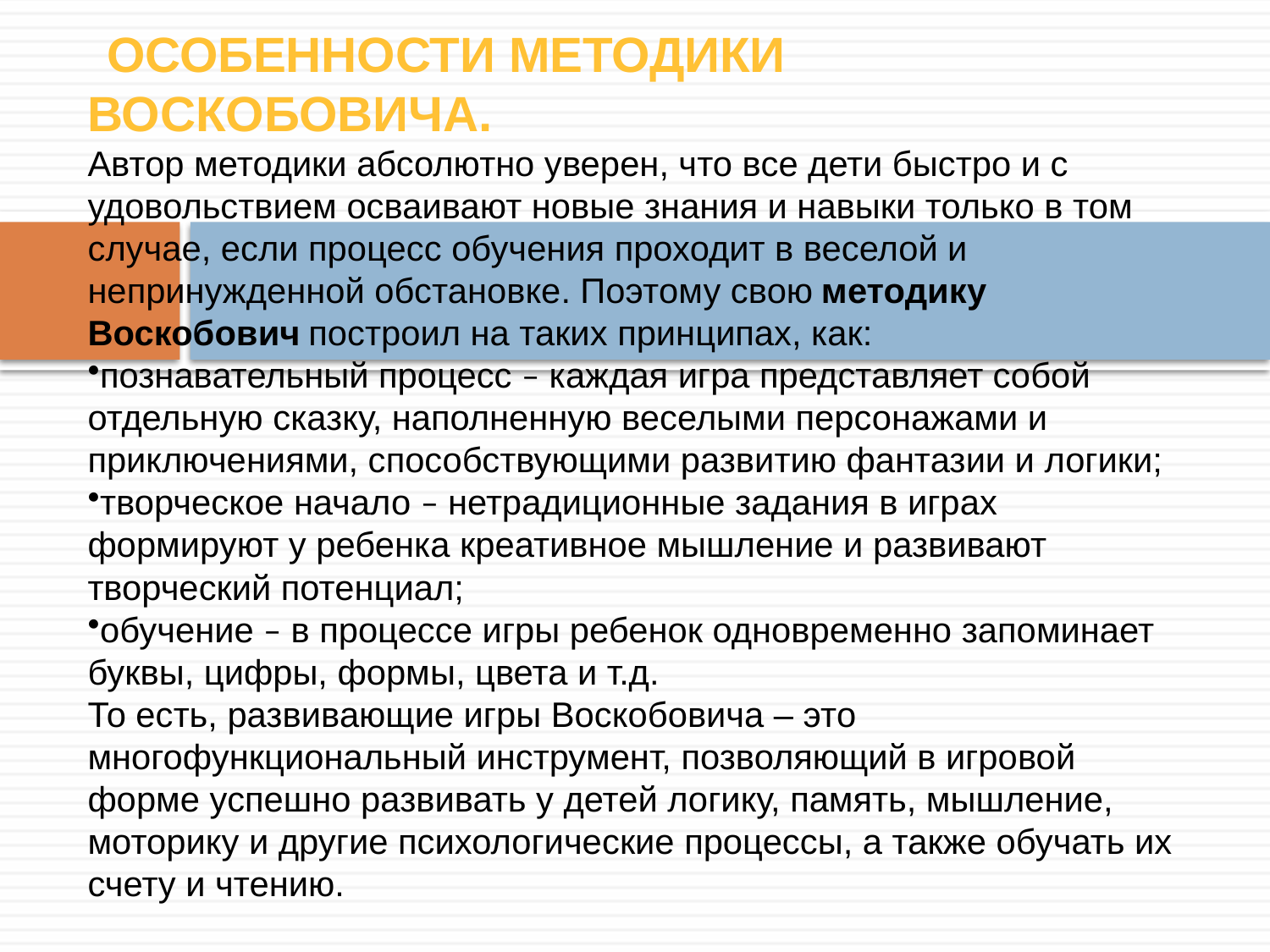

Особенности методики Воскобовича.
Автор методики абсолютно уверен, что все дети быстро и с удовольствием осваивают новые знания и навыки только в том случае, если процесс обучения проходит в веселой и непринужденной обстановке. Поэтому свою методику Воскобович построил на таких принципах, как:
познавательный процесс – каждая игра представляет собой отдельную сказку, наполненную веселыми персонажами и приключениями, способствующими развитию фантазии и логики;
творческое начало – нетрадиционные задания в играх формируют у ребенка креативное мышление и развивают творческий потенциал;
обучение – в процессе игры ребенок одновременно запоминает буквы, цифры, формы, цвета и т.д.
То есть, развивающие игры Воскобовича – это многофункциональный инструмент, позволяющий в игровой форме успешно развивать у детей логику, память, мышление, моторику и другие психологические процессы, а также обучать их счету и чтению.